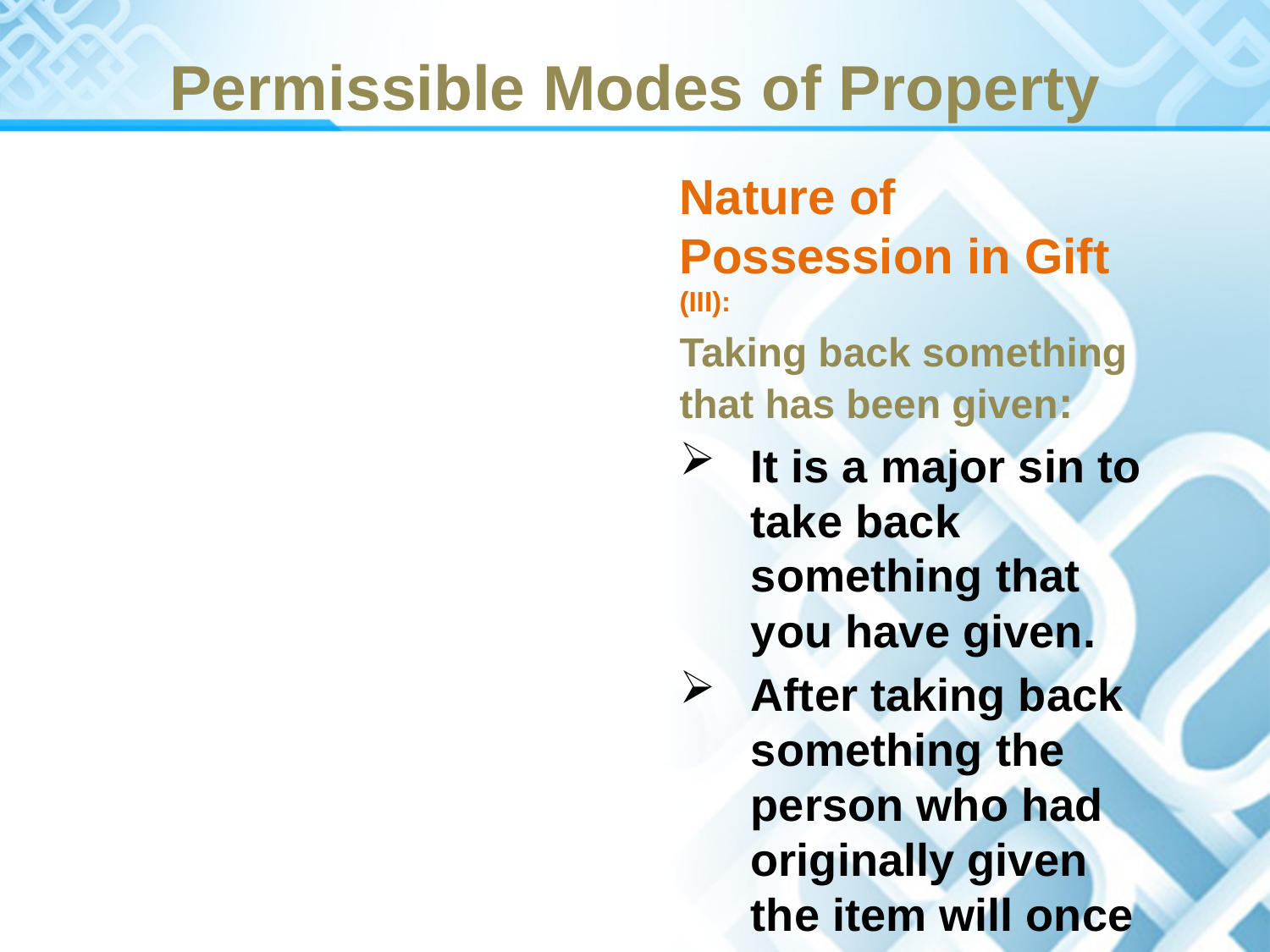

Permissible Modes of Property
Nature of Possession in Gift (III):
Taking back something that has been given:
It is a major sin to take back something that you have given.
After taking back something the person who had originally given the item will once again become its owner.